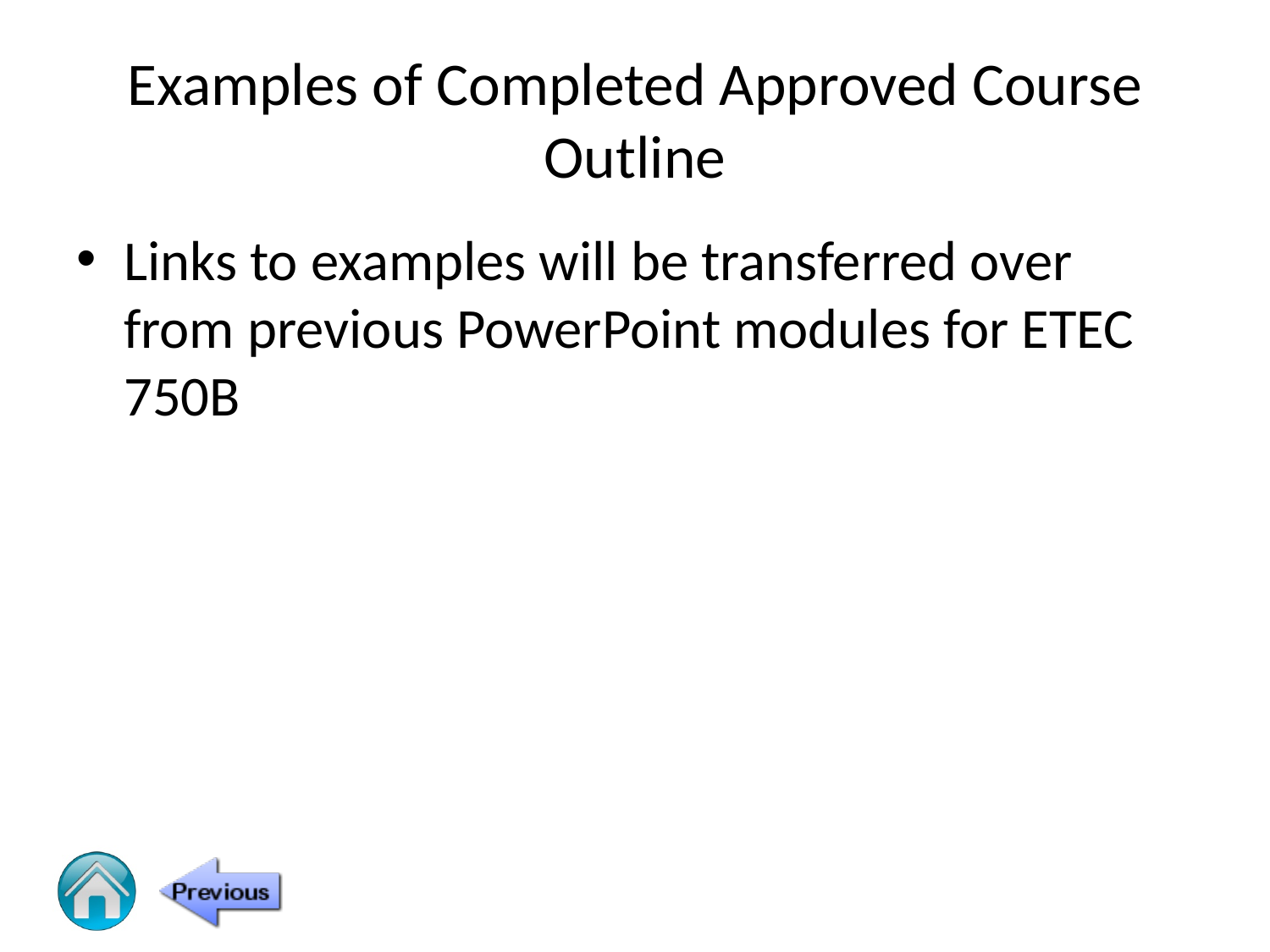

# Examples of Completed Approved Course Outline
Links to examples will be transferred over from previous PowerPoint modules for ETEC 750B